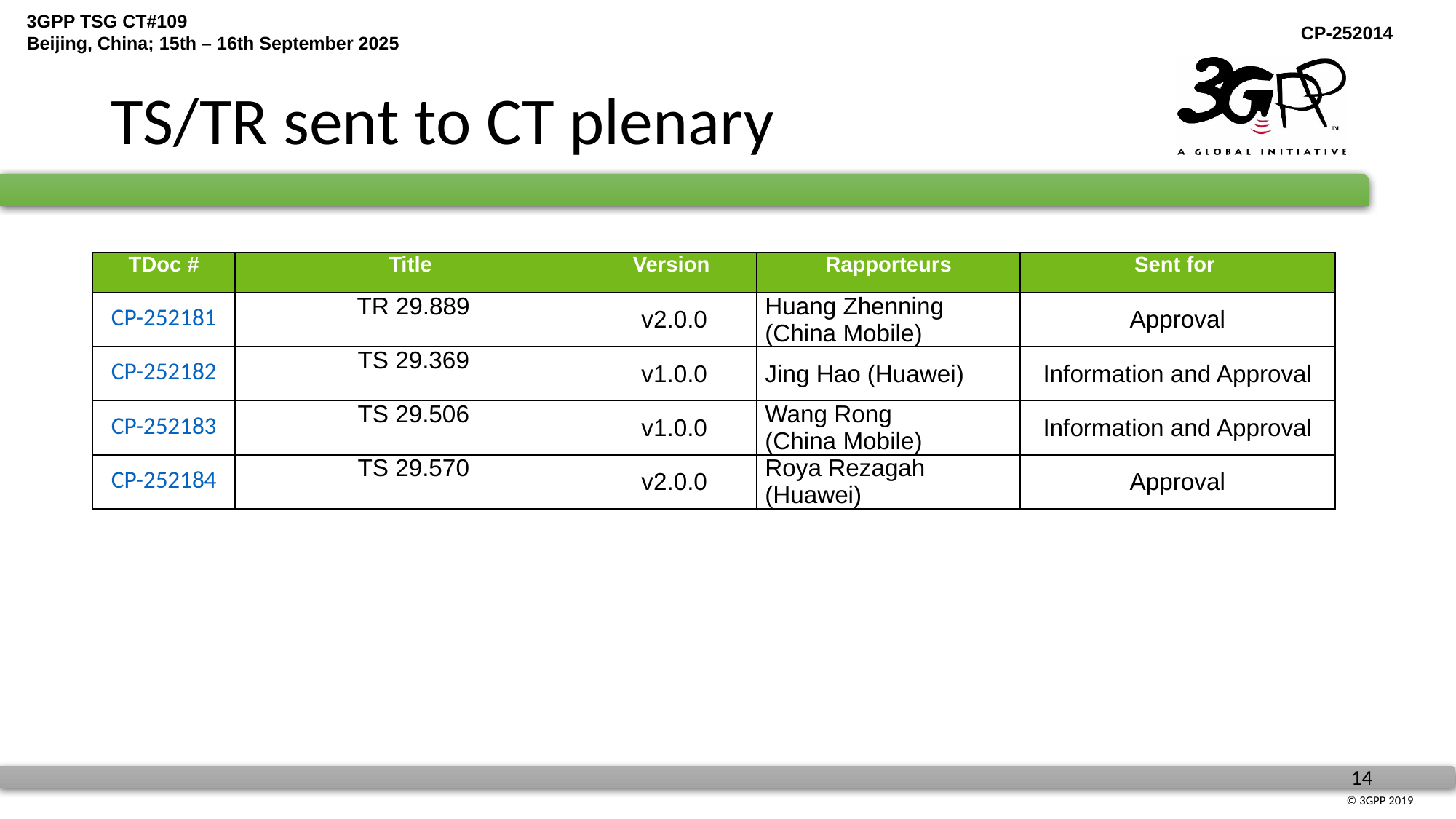

# TS/TR sent to CT plenary
| TDoc # | Title | Version | Rapporteurs | Sent for |
| --- | --- | --- | --- | --- |
| CP-252181 | TR 29.889 | v2.0.0 | Huang Zhenning (China Mobile) | Approval |
| CP-252182 | TS 29.369 | v1.0.0 | Jing Hao (Huawei) | Information and Approval |
| CP-252183 | TS 29.506 | v1.0.0 | Wang Rong (China Mobile) | Information and Approval |
| CP-252184 | TS 29.570 | v2.0.0 | Roya Rezagah (Huawei) | Approval |